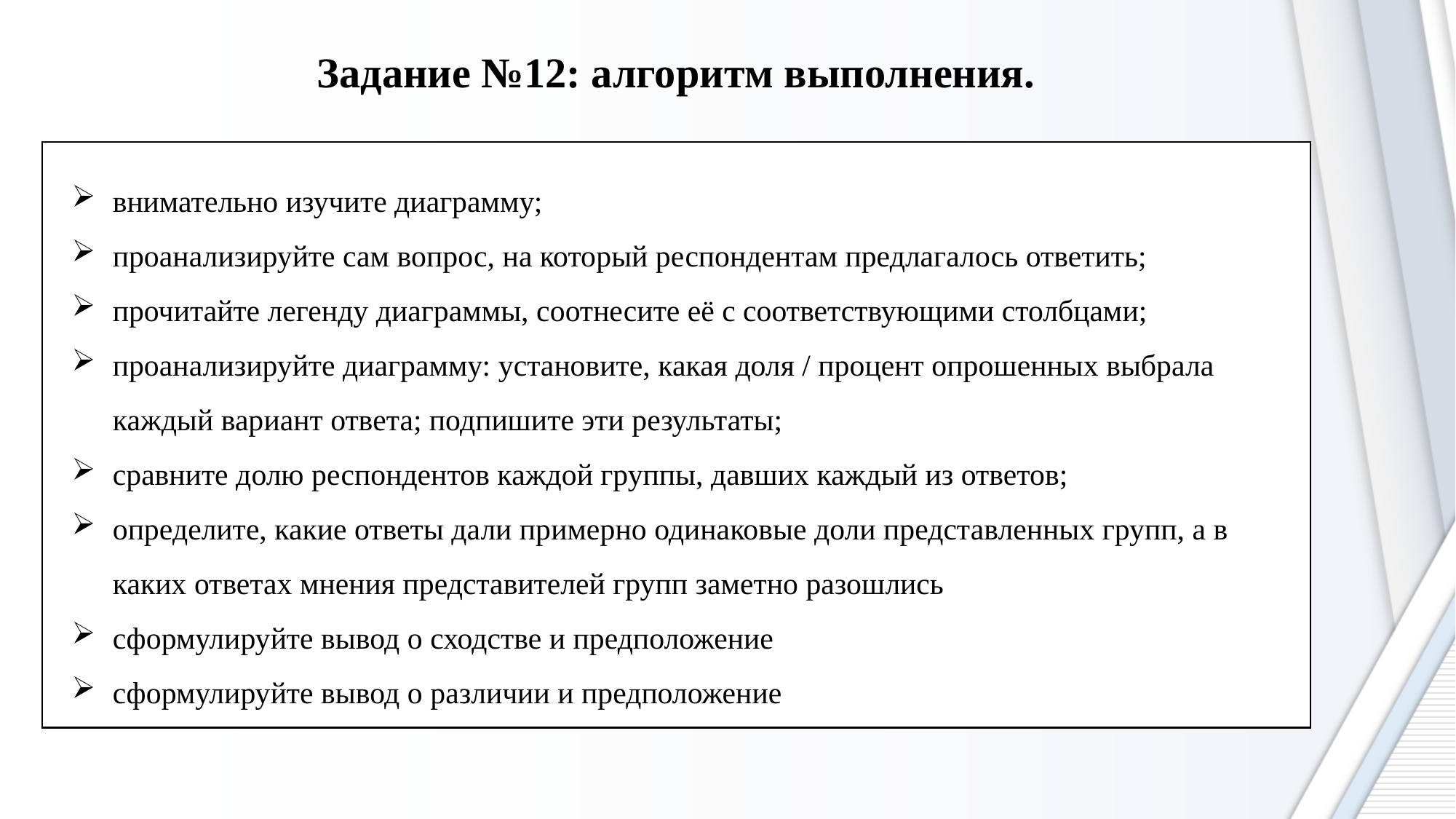

Задание №12: алгоритм выполнения.

внимательно изучите диаграмму;
проанализируйте сам вопрос, на который респондентам предлагалось ответить;
прочитайте легенду диаграммы, соотнесите её с соответствующими столбцами;
проанализируйте диаграмму: установите, какая доля / процент опрошенных выбрала каждый вариант ответа; подпишите эти результаты;
сравните долю респондентов каждой группы, давших каждый из ответов;
определите, какие ответы дали примерно одинаковые доли представленных групп, а в каких ответах мнения представителей групп заметно разошлись
сформулируйте вывод о сходстве и предположение
сформулируйте вывод о различии и предположение